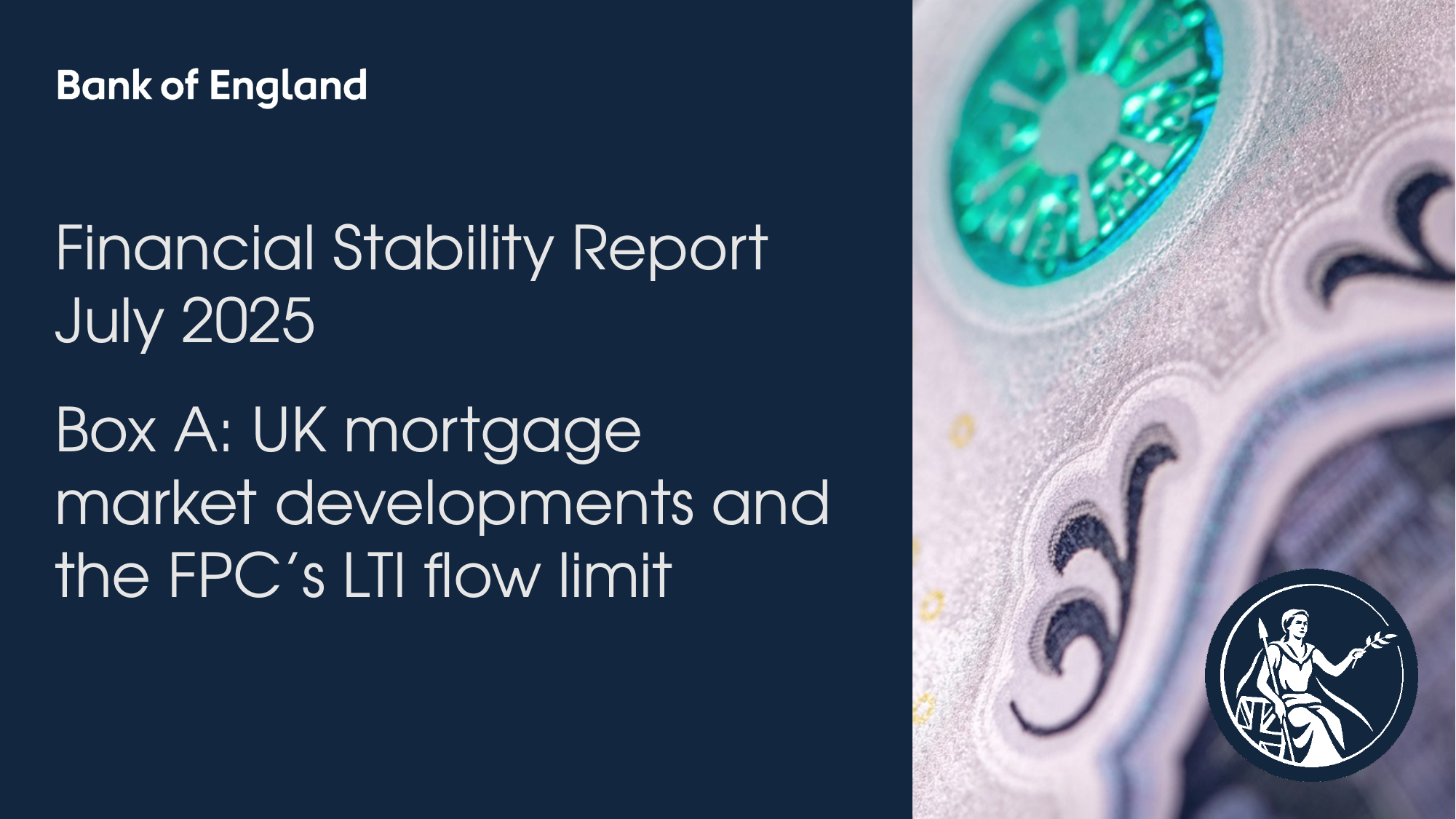

Financial Stability Report
July 2025ox
Box A: UK mortgage market developments and the FPC’s LTI flow limit